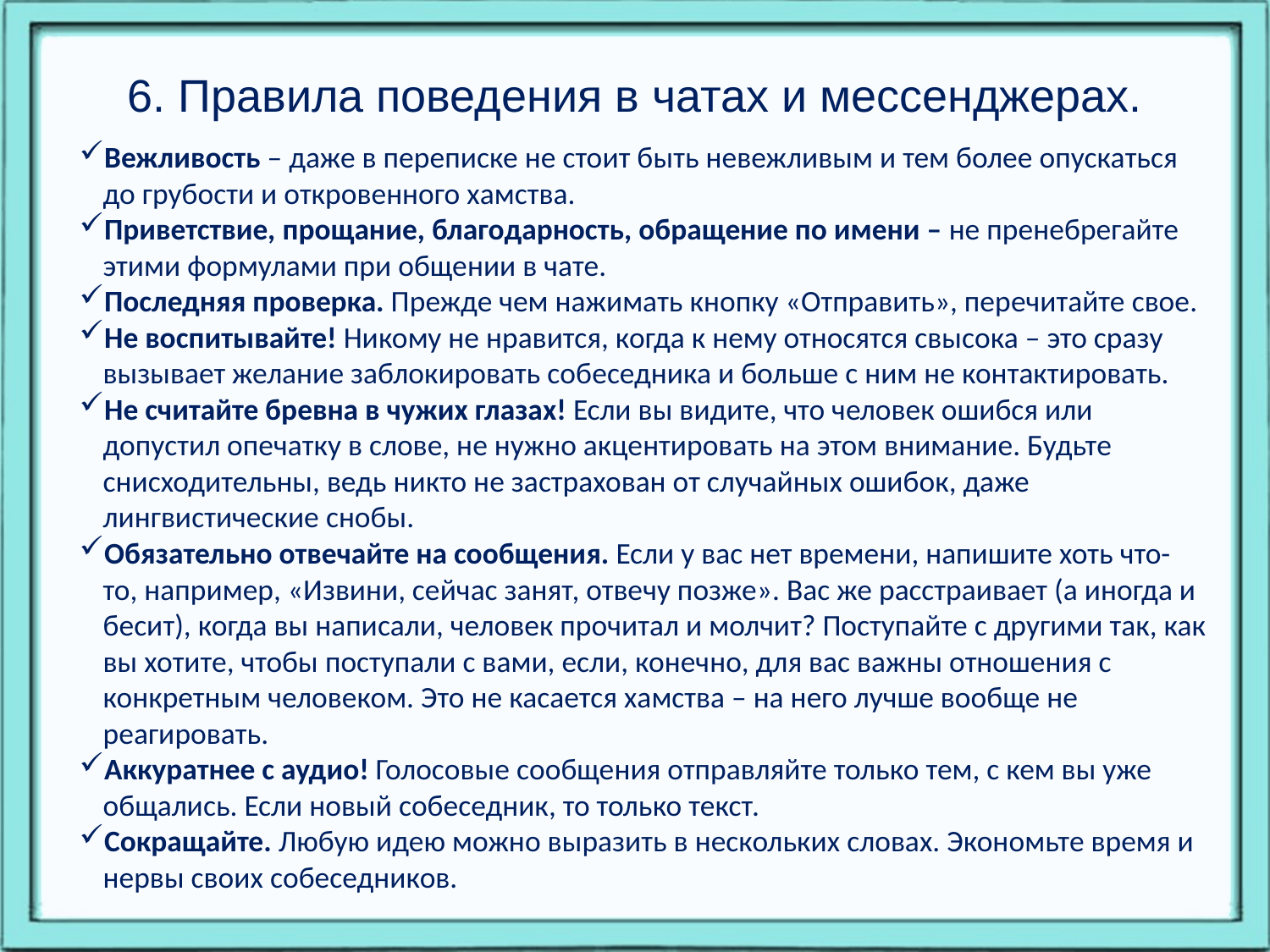

# 6. Правила поведения в чатах и мессенджерах.
Вежливость – даже в переписке не стоит быть невежливым и тем более опускаться до грубости и откровенного хамства.
Приветствие, прощание, благодарность, обращение по имени – не пренебрегайте этими формулами при общении в чате.
Последняя проверка. Прежде чем нажимать кнопку «Отправить», перечитайте свое.
Не воспитывайте! Никому не нравится, когда к нему относятся свысока – это сразу вызывает желание заблокировать собеседника и больше с ним не контактировать.
Не считайте бревна в чужих глазах! Если вы видите, что человек ошибся или допустил опечатку в слове, не нужно акцентировать на этом внимание. Будьте снисходительны, ведь никто не застрахован от случайных ошибок, даже лингвистические снобы.
Обязательно отвечайте на сообщения. Если у вас нет времени, напишите хоть что-то, например, «Извини, сейчас занят, отвечу позже». Вас же расстраивает (а иногда и бесит), когда вы написали, человек прочитал и молчит? Поступайте с другими так, как вы хотите, чтобы поступали с вами, если, конечно, для вас важны отношения с конкретным человеком. Это не касается хамства – на него лучше вообще не реагировать.
Аккуратнее с аудио! Голосовые сообщения отправляйте только тем, с кем вы уже общались. Если новый собеседник, то только текст.
Сокращайте. Любую идею можно выразить в нескольких словах. Экономьте время и нервы своих собеседников.